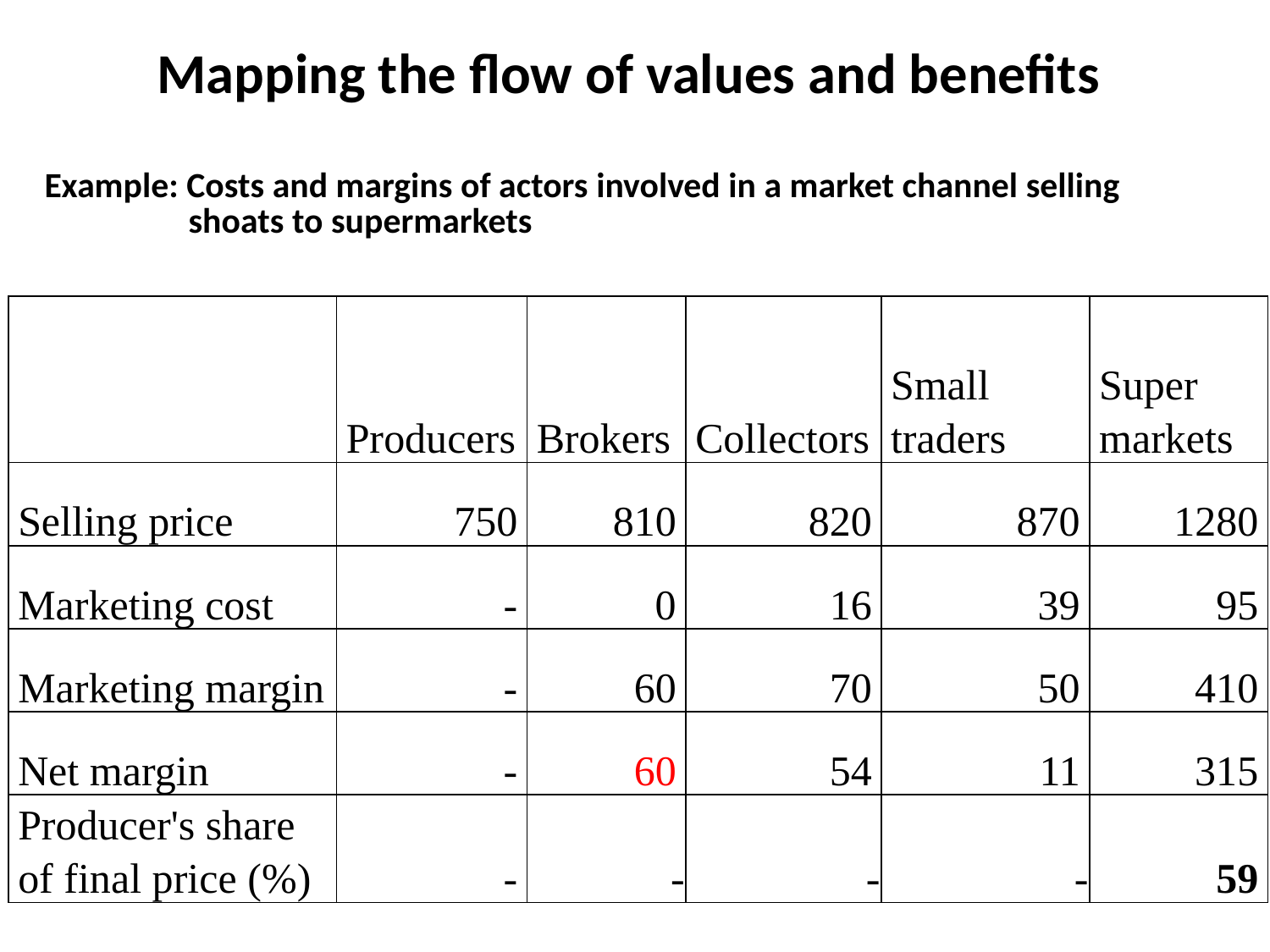

Mapping the flow of values and benefits
# Example: Costs and margins of actors involved in a market channel selling shoats to supermarkets
|  | Producers | Brokers | Collectors | Small traders | Super markets |
| --- | --- | --- | --- | --- | --- |
| Selling price | 750 | 810 | 820 | 870 | 1280 |
| Marketing cost | - | 0 | 16 | 39 | 95 |
| Marketing margin | - | 60 | 70 | 50 | 410 |
| Net margin | - | 60 | 54 | 11 | 315 |
| Producer's share of final price (%) | - | - | - | - | 59 |